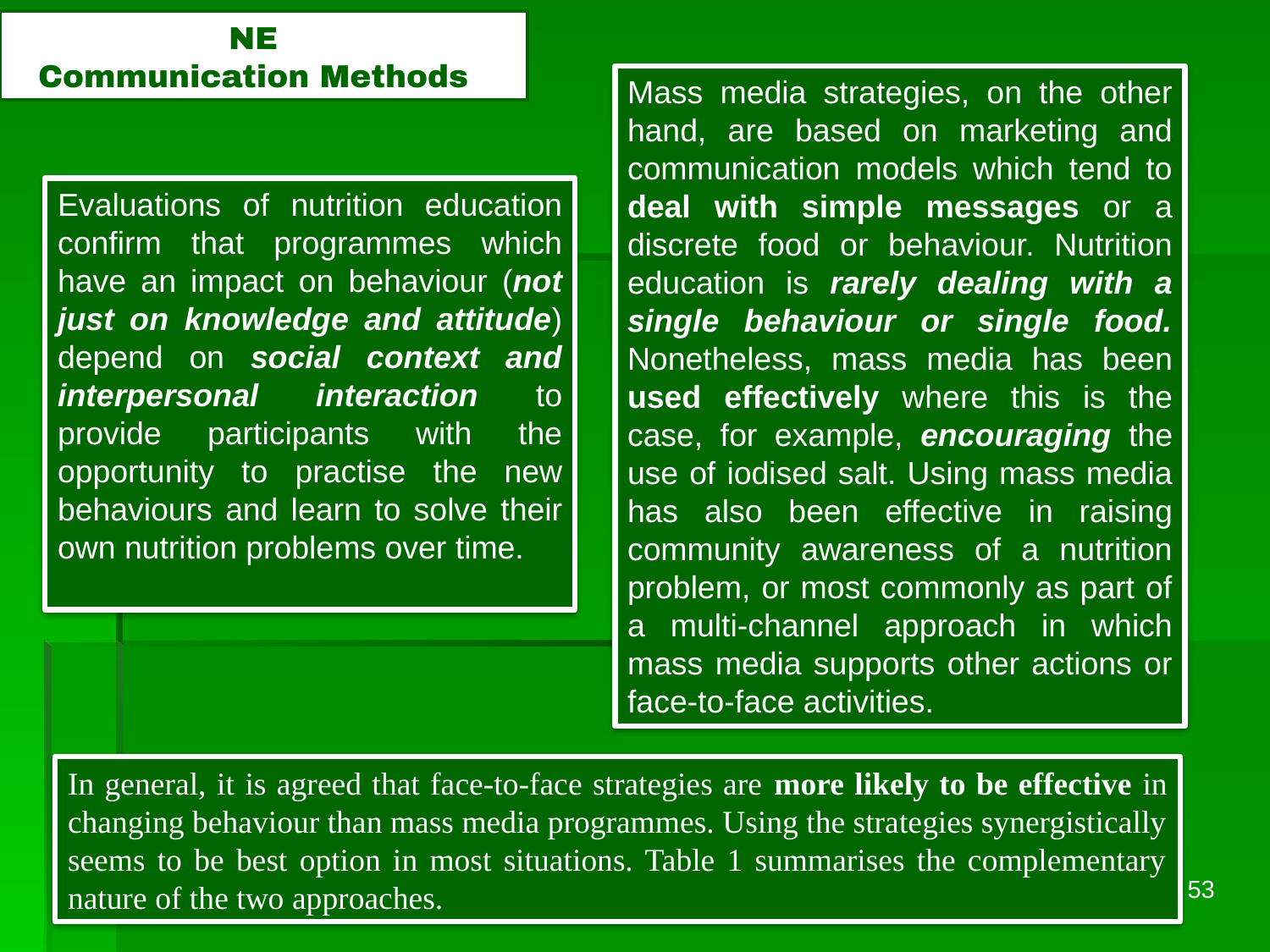

NE
Communication Methods
Mass media strategies, on the other hand, are based on marketing and communication models which tend to deal with simple messages or a discrete food or behaviour. Nutrition education is rarely dealing with a single behaviour or single food. Nonetheless, mass media has been used effectively where this is the case, for example, encouraging the use of iodised salt. Using mass media has also been effective in raising community awareness of a nutrition problem, or most commonly as part of a multi-channel approach in which mass media supports other actions or face-to-face activities.
Evaluations of nutrition education confirm that programmes which have an impact on behaviour (not just on knowledge and attitude) depend on social context and interpersonal interaction to provide participants with the opportunity to practise the new behaviours and learn to solve their own nutrition problems over time.

In general, it is agreed that face-to-face strategies are more likely to be effective in changing behaviour than mass media programmes. Using the strategies synergistically seems to be best option in most situations. Table 1 summarises the complementary nature of the two approaches.
CHS465
JOHALI NutHE2015
53